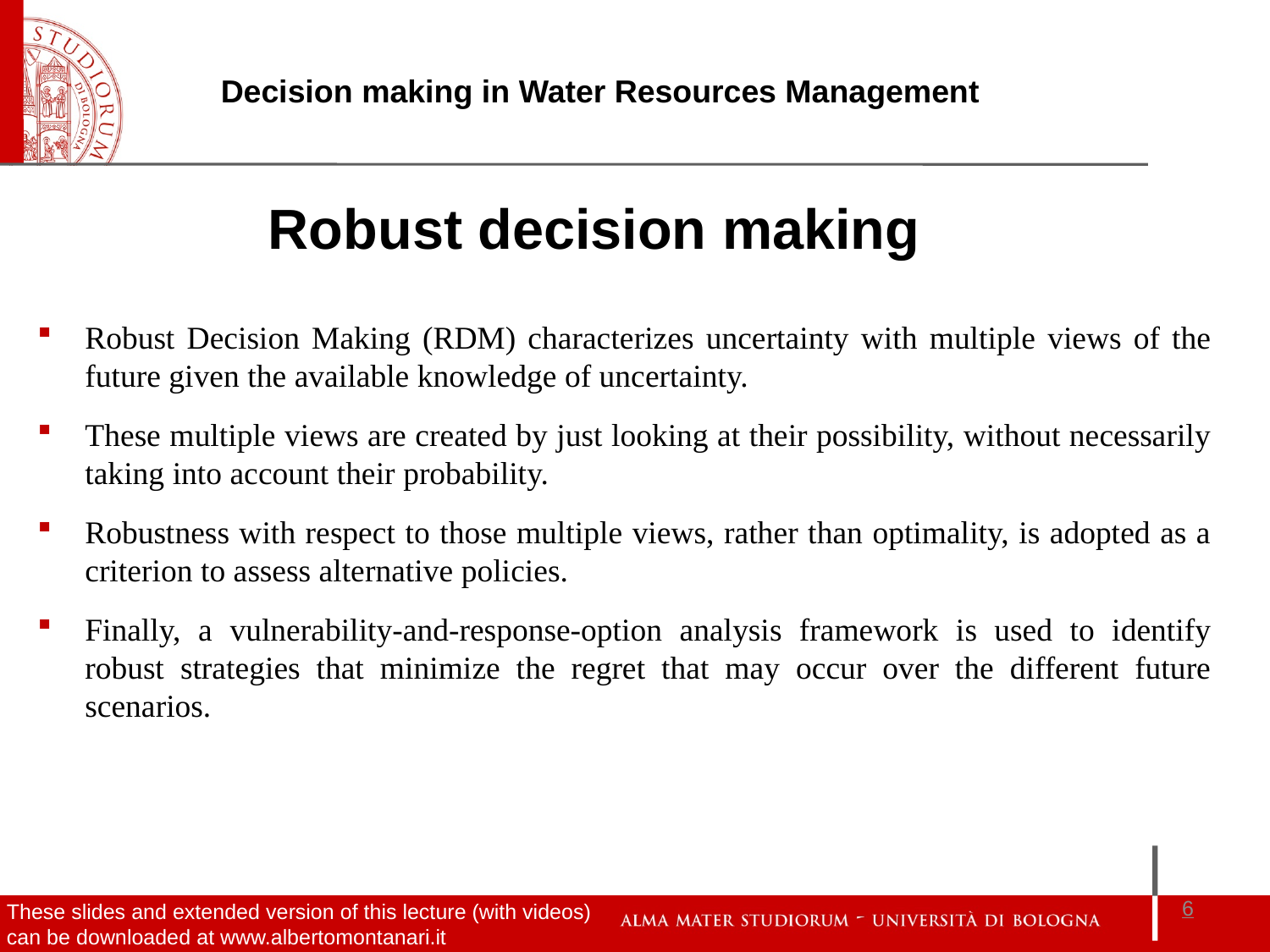

Robust decision making
Robust Decision Making (RDM) characterizes uncertainty with multiple views of the future given the available knowledge of uncertainty.
These multiple views are created by just looking at their possibility, without necessarily taking into account their probability.
Robustness with respect to those multiple views, rather than optimality, is adopted as a criterion to assess alternative policies.
Finally, a vulnerability-and-response-option analysis framework is used to identify robust strategies that minimize the regret that may occur over the different future scenarios.
6